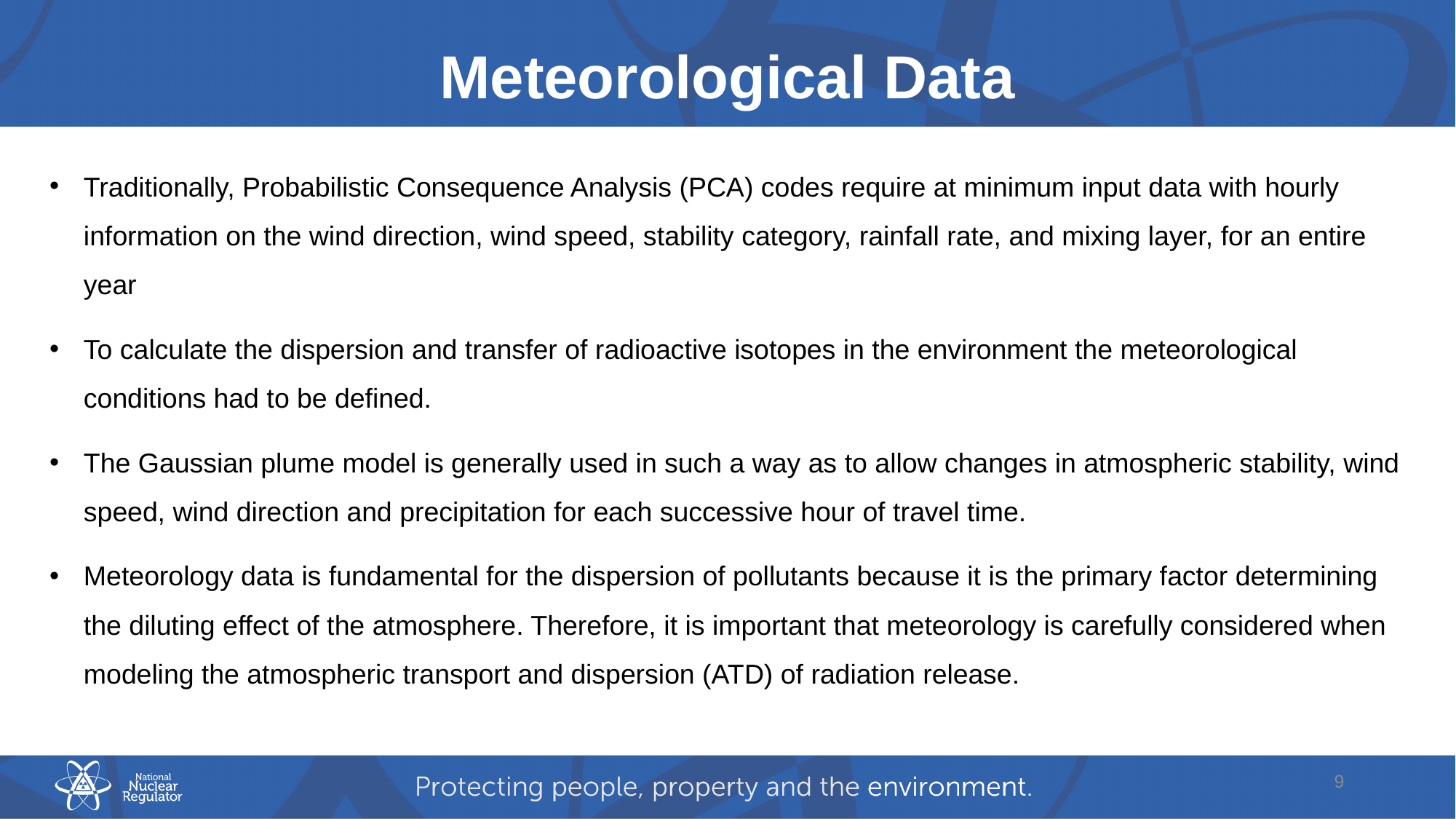

# Meteorological Data
Traditionally, Probabilistic Consequence Analysis (PCA) codes require at minimum input data with hourly information on the wind direction, wind speed, stability category, rainfall rate, and mixing layer, for an entire year
To calculate the dispersion and transfer of radioactive isotopes in the environment the meteorological conditions had to be defined.
The Gaussian plume model is generally used in such a way as to allow changes in atmospheric stability, wind speed, wind direction and precipitation for each successive hour of travel time.
Meteorology data is fundamental for the dispersion of pollutants because it is the primary factor determining the diluting effect of the atmosphere. Therefore, it is important that meteorology is carefully considered when modeling the atmospheric transport and dispersion (ATD) of radiation release.
9